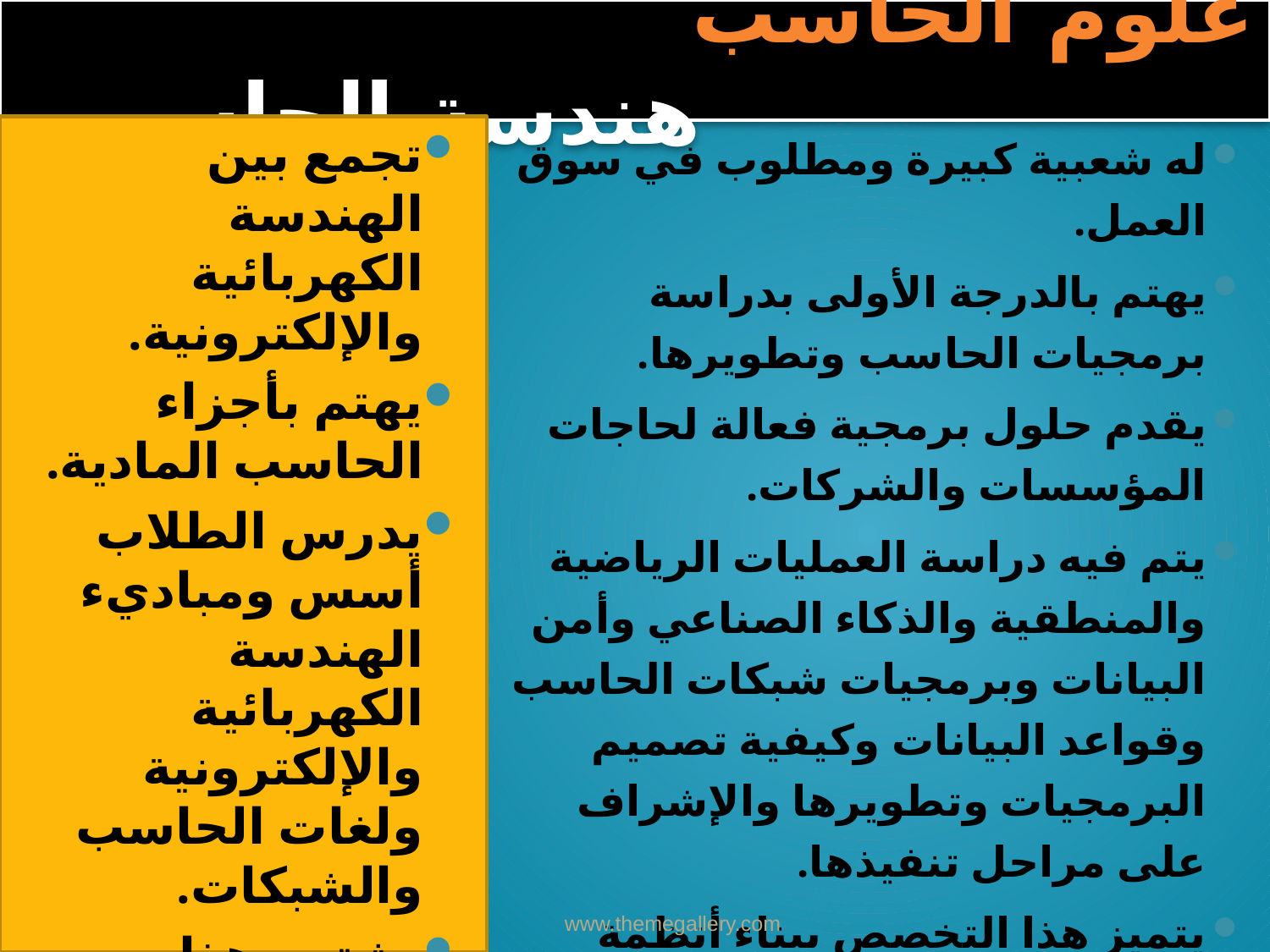

علوم الحاسب                                         هندسة الحاسب
تجمع بين الهندسة الكهربائية والإلكترونية.
يهتم بأجزاء الحاسب المادية.
يدرس الطلاب أسس ومباديء الهندسة الكهربائية والإلكترونية ولغات الحاسب والشبكات.
يشتهر هذا التخصص حاليا ببناء البرمجيات المدمجة.

له شعبية كبيرة ومطلوب في سوق العمل.
يهتم بالدرجة الأولى بدراسة برمجيات الحاسب وتطويرها.
يقدم حلول برمجية فعالة لحاجات المؤسسات والشركات.
يتم فيه دراسة العمليات الرياضية والمنطقية والذكاء الصناعي وأمن البيانات وبرمجيات شبكات الحاسب وقواعد البيانات وكيفية تصميم البرمجيات وتطويرها والإشراف على مراحل تنفيذها.
يتميز هذا التخصص ببناء أنظمة تتناسب مع مختلف جوانب الحياة.

www.themegallery.com
LOGO